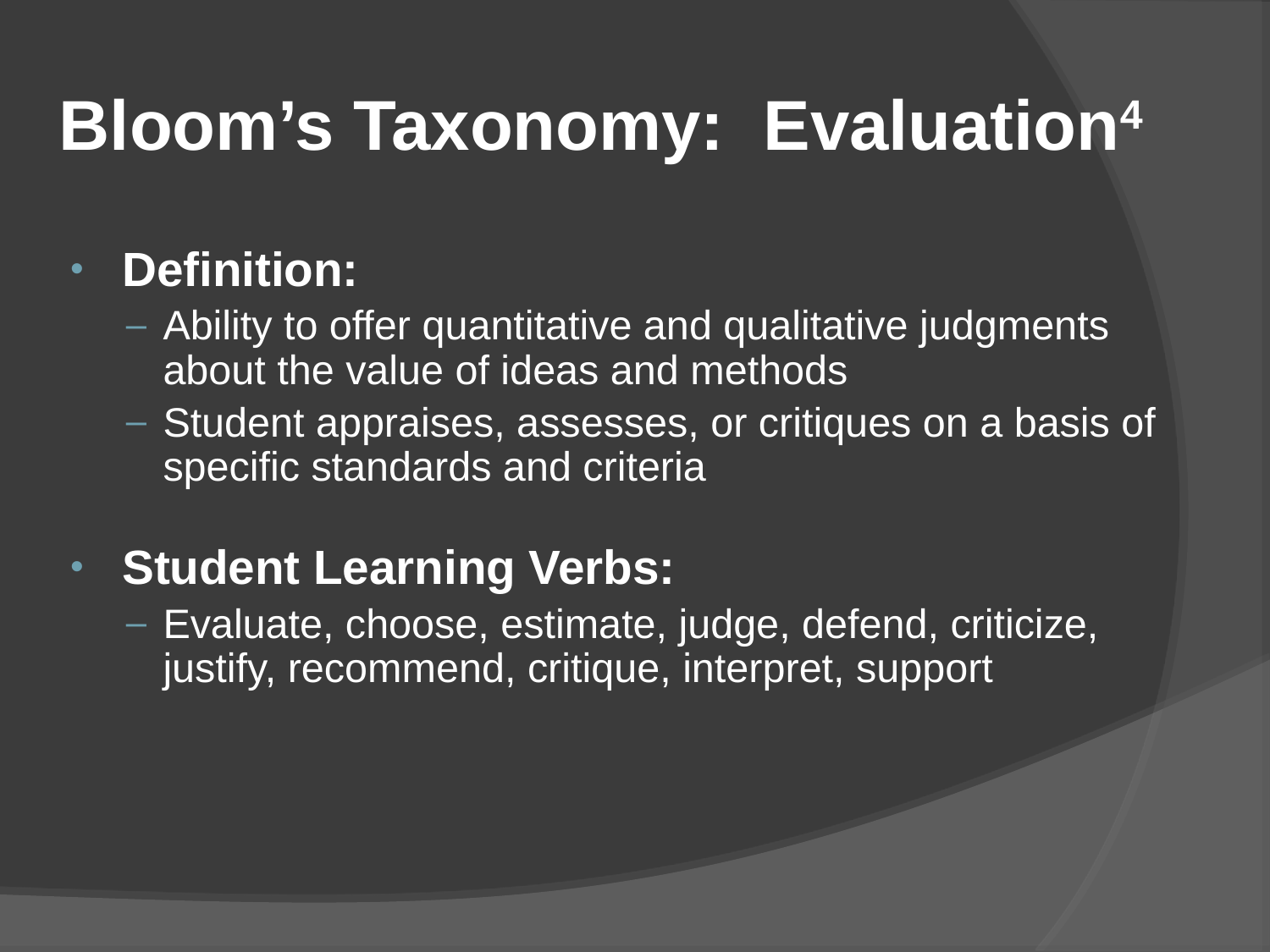

# Bloom’s Taxonomy:  Evaluation4

Definition:
Ability to offer quantitative and qualitative judgments about the value of ideas and methods
Student appraises, assesses, or critiques on a basis of specific standards and criteria

Student Learning Verbs:
Evaluate, choose, estimate, judge, defend, criticize, justify, recommend, critique, interpret, support